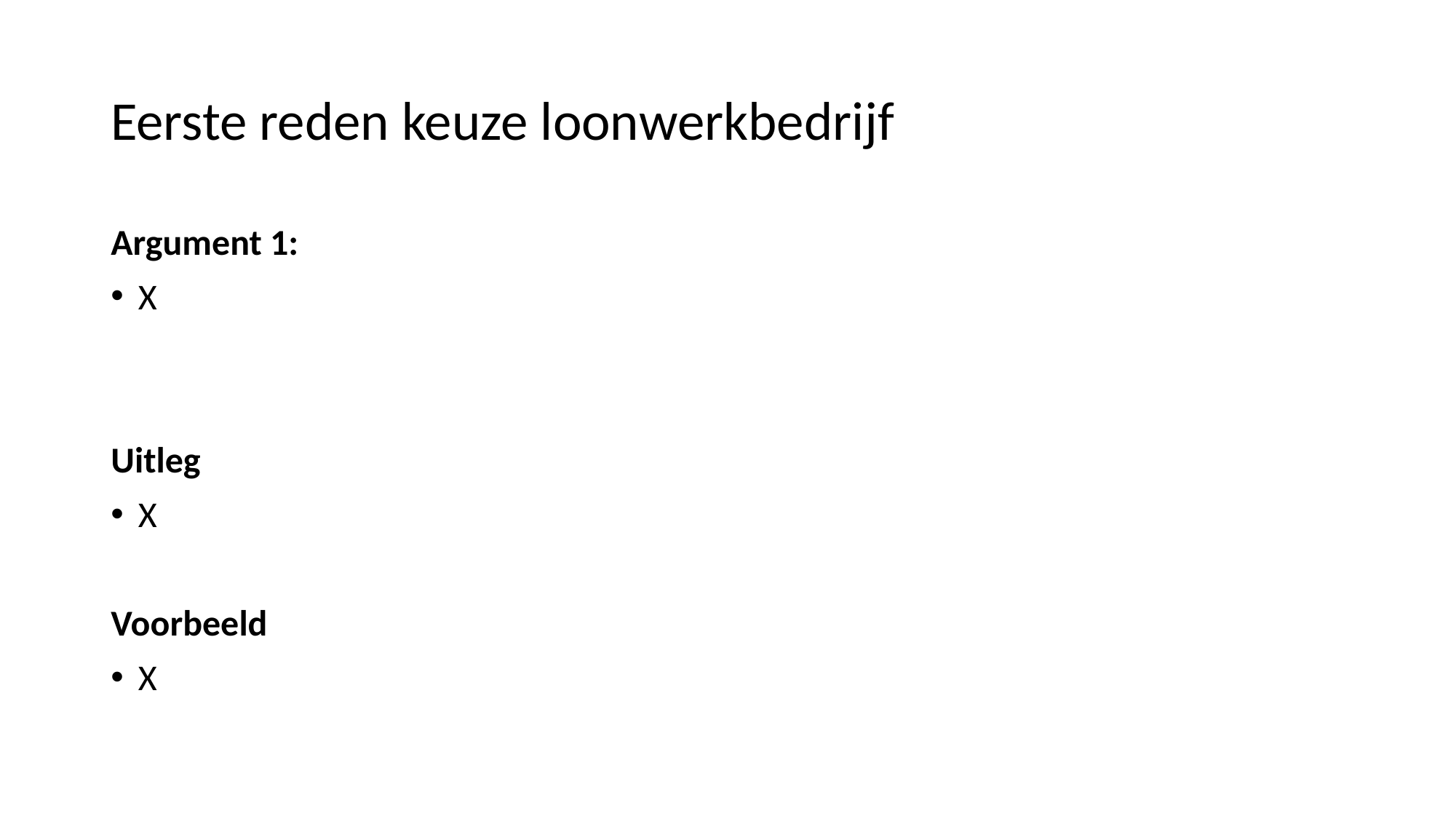

# Eerste reden keuze loonwerkbedrijf
Argument 1:
X

Uitleg
X

Voorbeeld
X